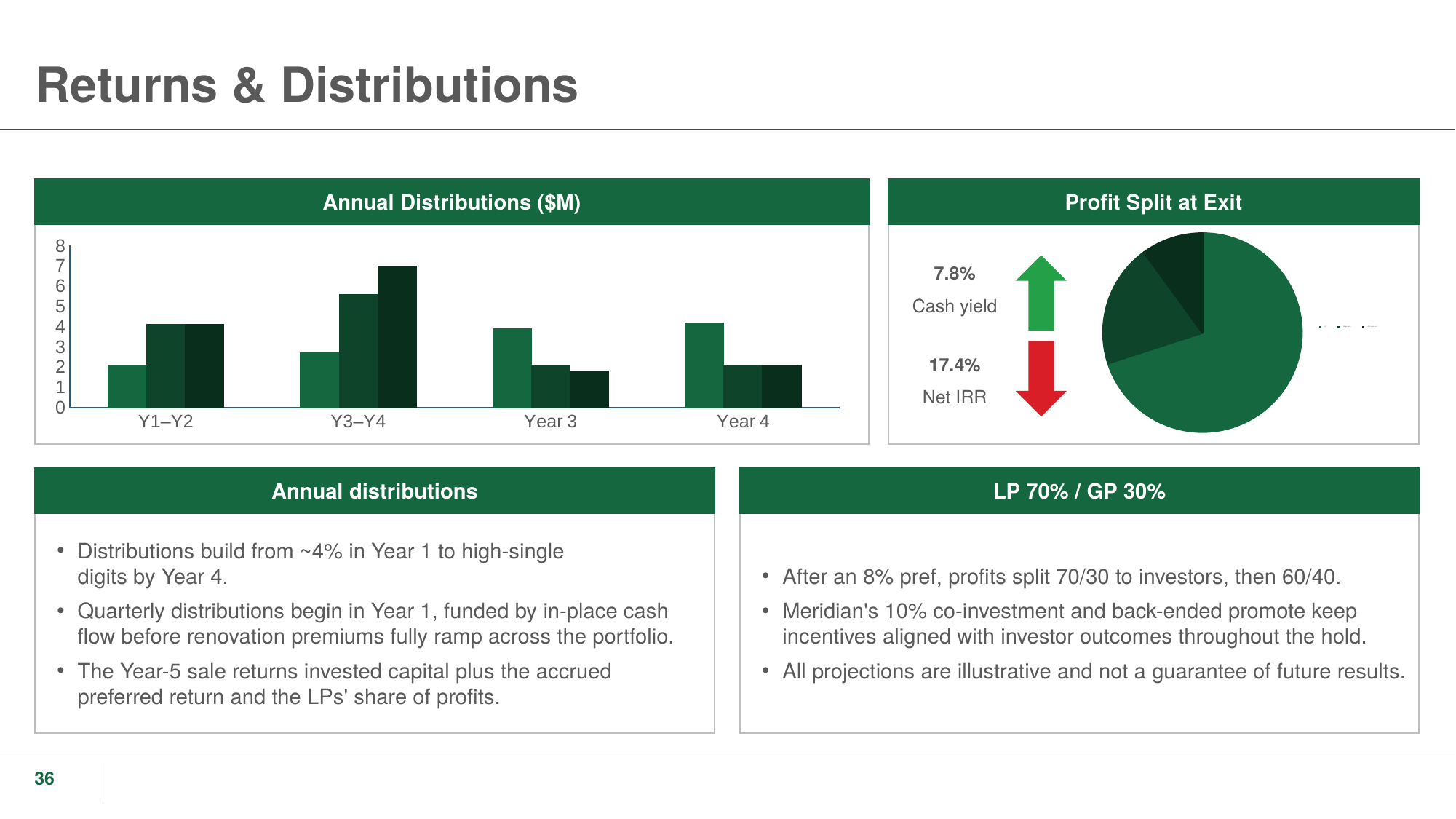

# Returns & Distributions
Annual Distributions ($M)
Profit Split at Exit

### Chart

| Category | Profit split |
|---|---|
| LP | 70.0 |
| GP promote | 20.0 |
| GP co-invest | 10.0 |

### Chart

| Category | Distribution $M | Cash yield % | Cumulative % |
|---|---|---|---|
| Y1–Y2 | 2.1 | 4.1 | 4.1 |
| Y3–Y4 | 2.7 | 5.6 | 7.0 |
| Year 3 | 3.9 | 2.1 | 1.8 |
| Year 4 | 4.2 | 2.1 | 2.1 |
7.8%
Cash yield

17.4%
Net IRR
Annual distributions
LP 70% / GP 30%
Distributions build from ~4% in Year 1 to high-single
digits by Year 4.
Quarterly distributions begin in Year 1, funded by in-place cash flow before renovation premiums fully ramp across the portfolio.
The Year-5 sale returns invested capital plus the accrued preferred return and the LPs' share of profits.
After an 8% pref, profits split 70/30 to investors, then 60/40.
Meridian's 10% co-investment and back-ended promote keep incentives aligned with investor outcomes throughout the hold.
All projections are illustrative and not a guarantee of future results.
36